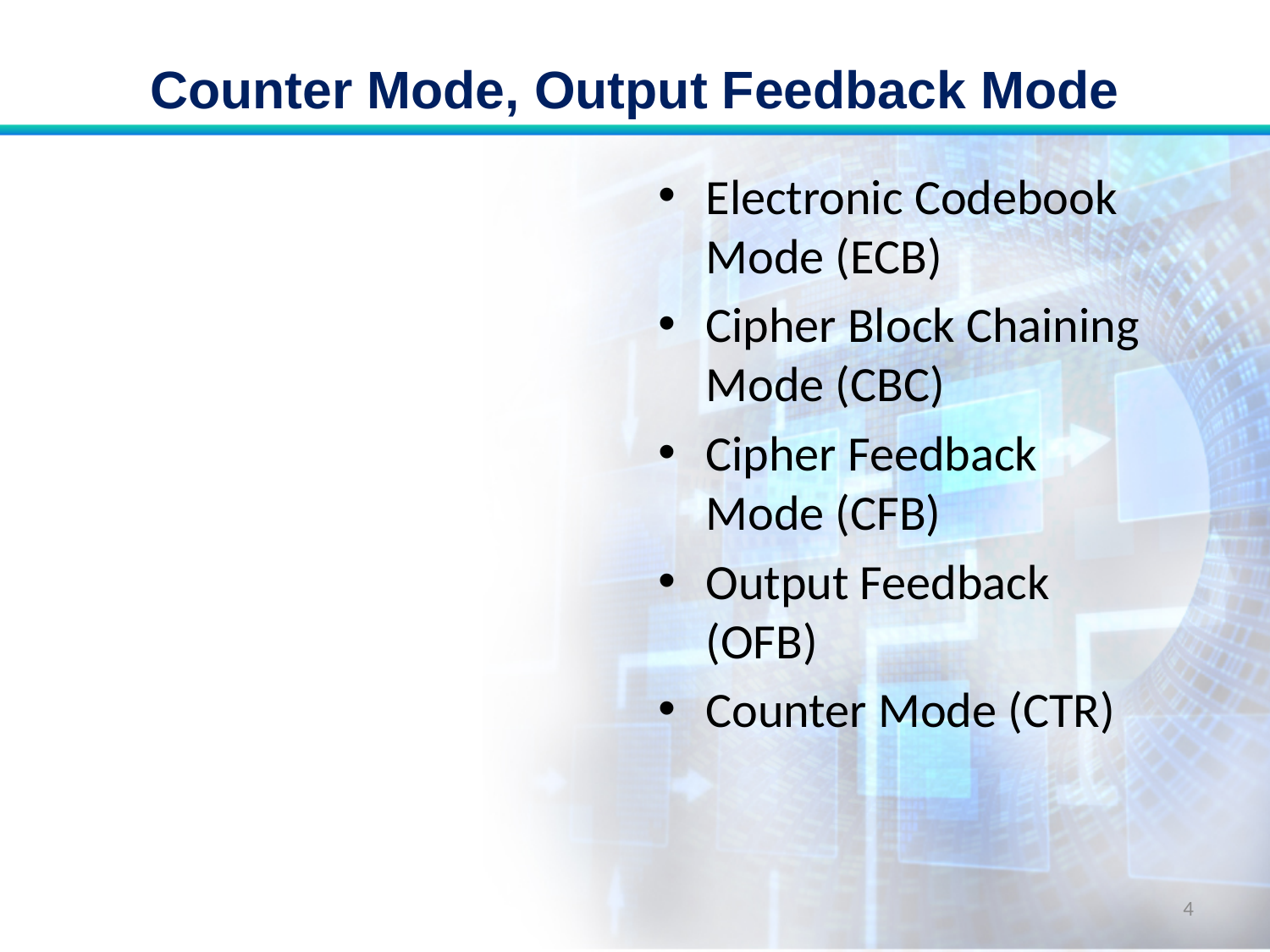

# Counter Mode, Output Feedback Mode
Electronic Codebook Mode (ECB)
Cipher Block Chaining Mode (CBC)
Cipher Feedback Mode (CFB)
Output Feedback (OFB)
Counter Mode (CTR)
4